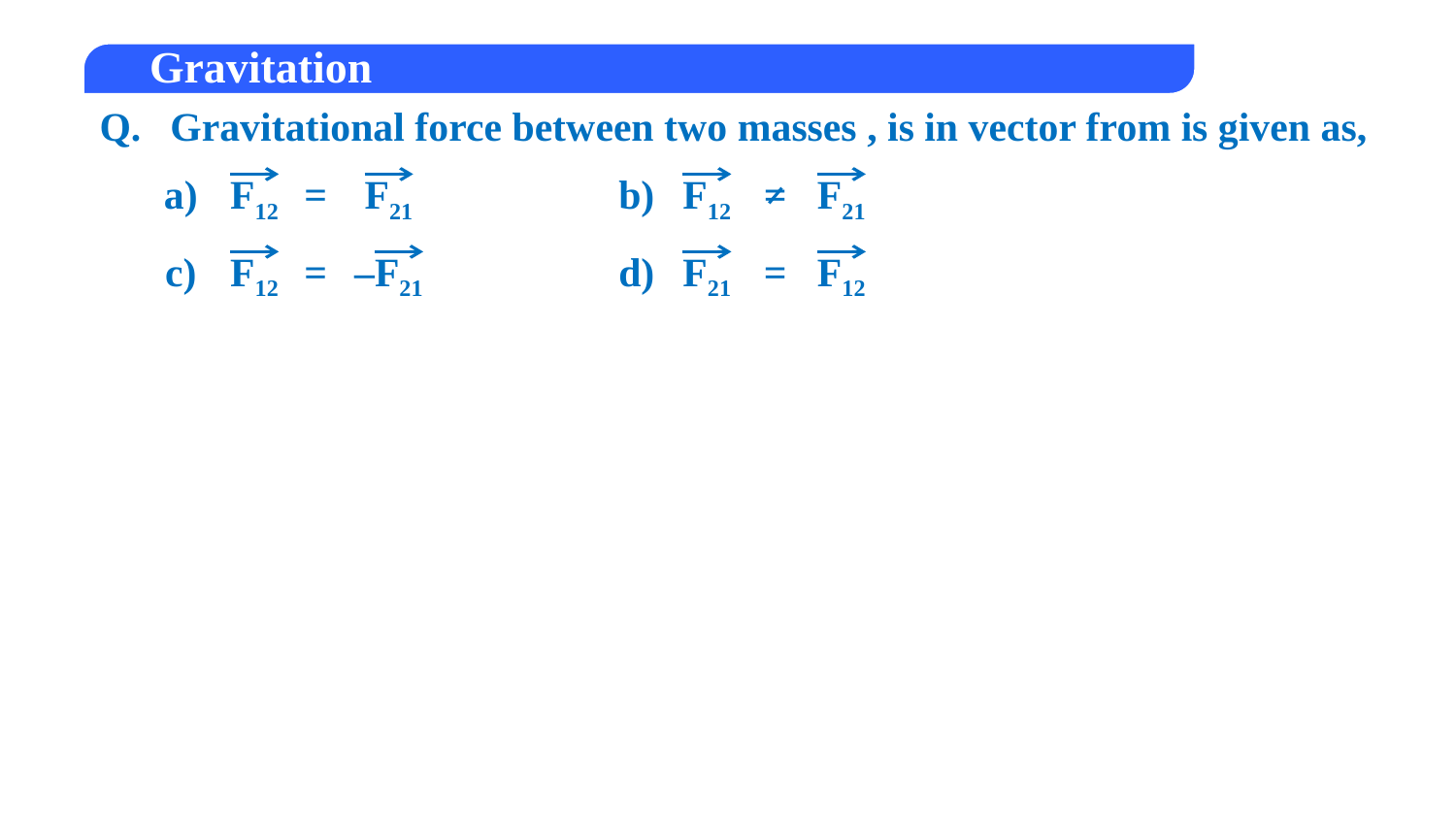

Q.
Gravitational force between two masses , is in vector from is given as,
a)
F12
=
F21
b)
F12
=
F21
c)
F12
=
–F21
d)
F21
=
F12